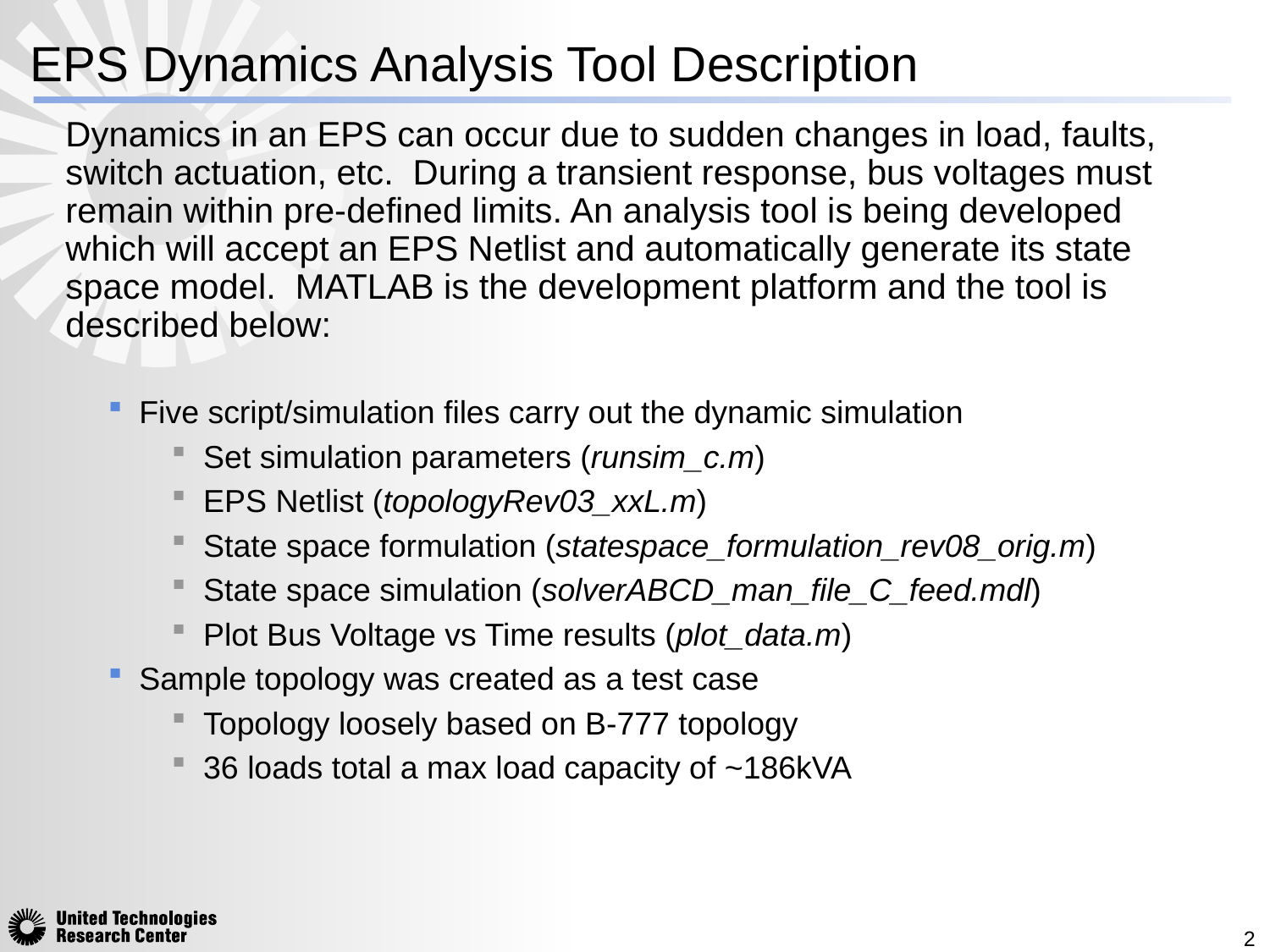

# EPS Dynamics Analysis Tool Description
Dynamics in an EPS can occur due to sudden changes in load, faults, switch actuation, etc.  During a transient response, bus voltages must remain within pre-defined limits. An analysis tool is being developed which will accept an EPS Netlist and automatically generate its state space model.  MATLAB is the development platform and the tool is described below:
Five script/simulation files carry out the dynamic simulation
Set simulation parameters (runsim_c.m)
EPS Netlist (topologyRev03_xxL.m)
State space formulation (statespace_formulation_rev08_orig.m)
State space simulation (solverABCD_man_file_C_feed.mdl)
Plot Bus Voltage vs Time results (plot_data.m)
Sample topology was created as a test case
Topology loosely based on B-777 topology
36 loads total a max load capacity of ~186kVA
2